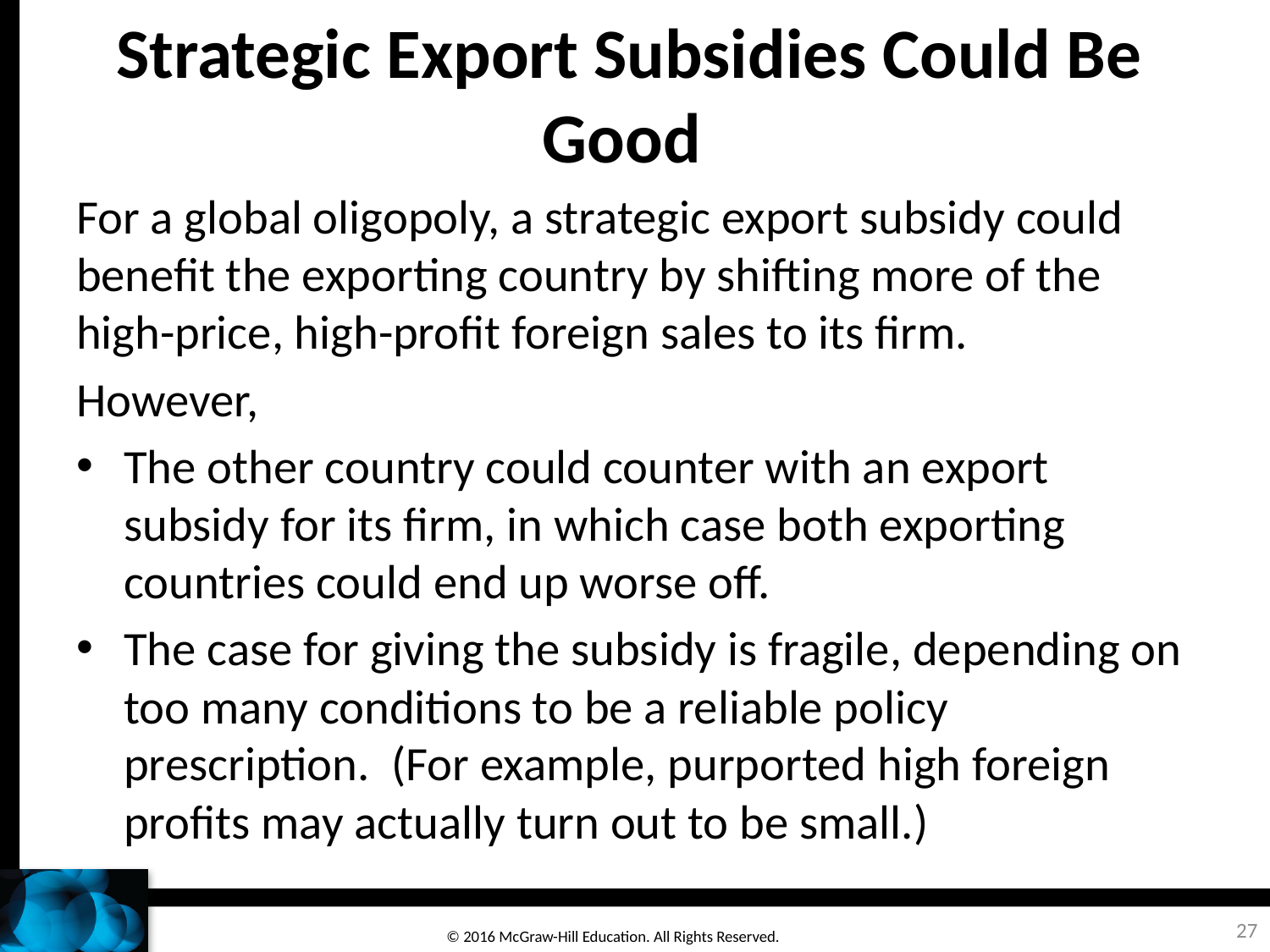

# Strategic Export Subsidies Could Be Good
For a global oligopoly, a strategic export subsidy could benefit the exporting country by shifting more of the high-price, high-profit foreign sales to its firm.
However,
The other country could counter with an export subsidy for its firm, in which case both exporting countries could end up worse off.
The case for giving the subsidy is fragile, depending on too many conditions to be a reliable policy prescription.  (For example, purported high foreign profits may actually turn out to be small.)
27
© 2016 McGraw-Hill Education. All Rights Reserved.